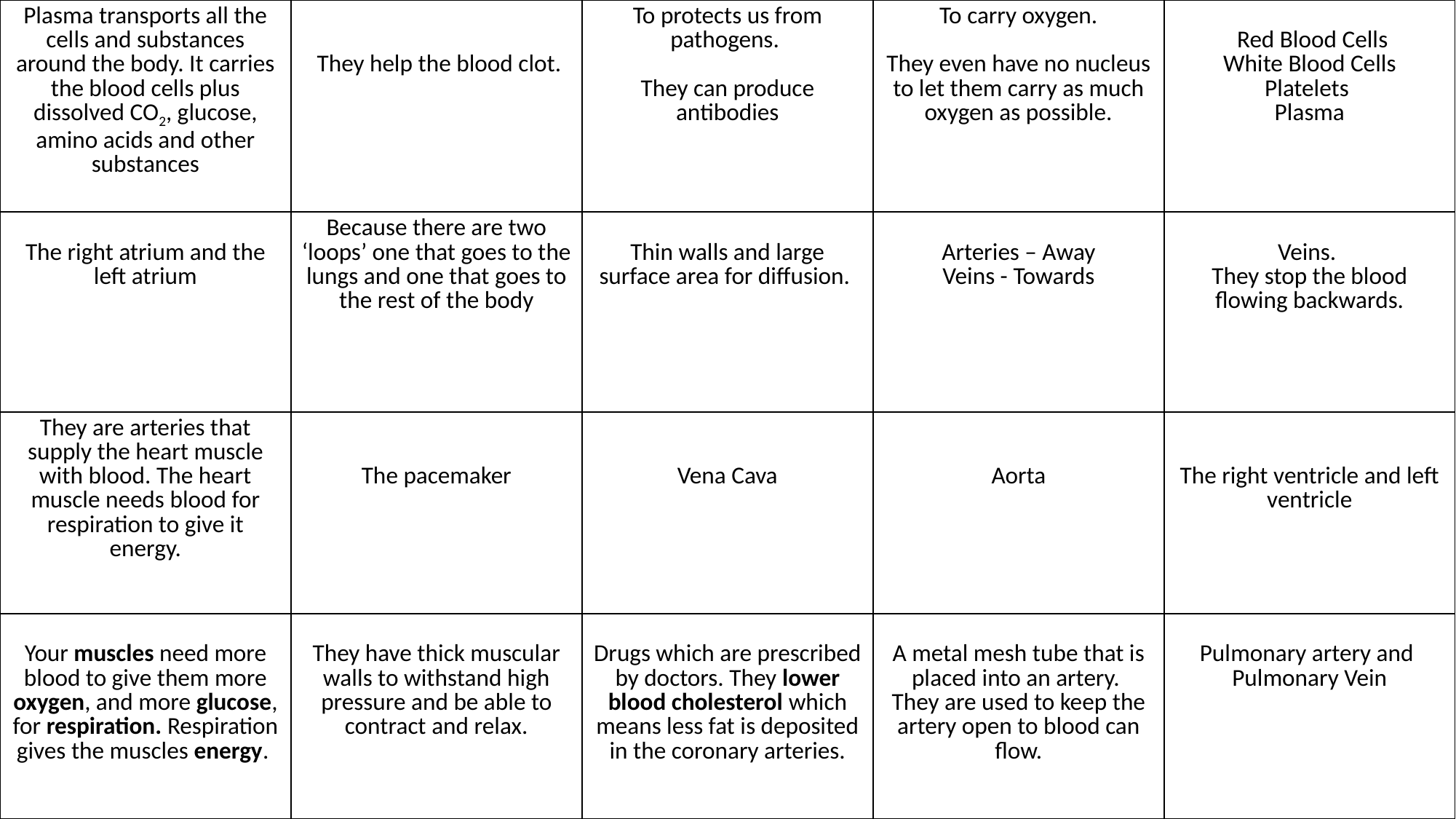

| Plasma transports all the cells and substances around the body. It carries the blood cells plus dissolved CO2, glucose, amino acids and other substances | They help the blood clot. | To protects us from pathogens. They can produce antibodies | To carry oxygen. They even have no nucleus to let them carry as much oxygen as possible. | Red Blood Cells White Blood Cells Platelets Plasma |
| --- | --- | --- | --- | --- |
| The right atrium and the left atrium | Because there are two ‘loops’ one that goes to the lungs and one that goes to the rest of the body | Thin walls and large surface area for diffusion. | Arteries – Away Veins - Towards | Veins. They stop the blood flowing backwards. |
| They are arteries that supply the heart muscle with blood. The heart muscle needs blood for respiration to give it energy. | The pacemaker | Vena Cava | Aorta | The right ventricle and left ventricle |
| Your muscles need more blood to give them more oxygen, and more glucose, for respiration. Respiration gives the muscles energy. | They have thick muscular walls to withstand high pressure and be able to contract and relax. | Drugs which are prescribed by doctors. They lower blood cholesterol which means less fat is deposited in the coronary arteries. | A metal mesh tube that is placed into an artery. They are used to keep the artery open to blood can flow. | Pulmonary artery and Pulmonary Vein |